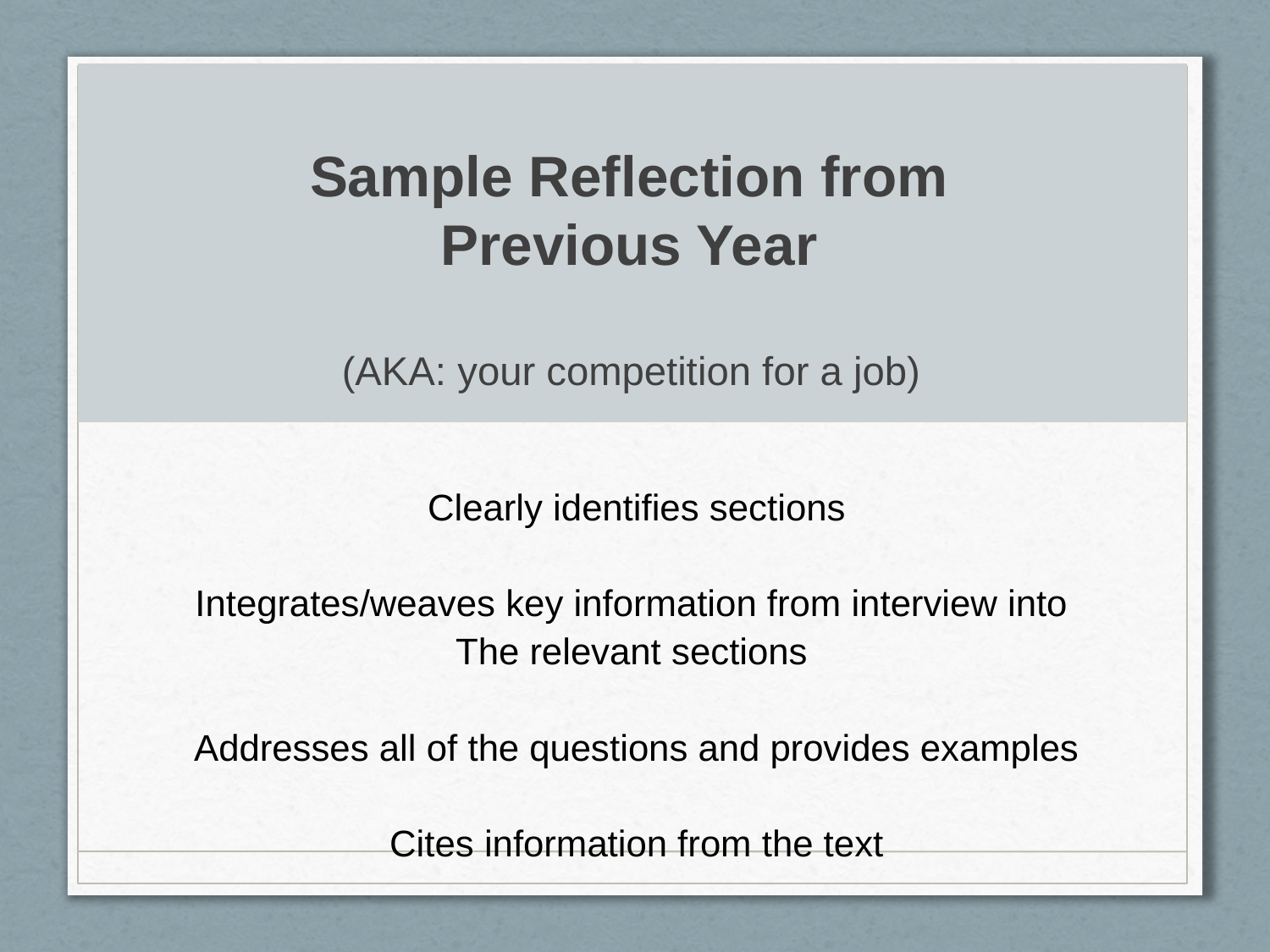

# Sample Reflection from Previous Year (AKA: your competition for a job)
Clearly identifies sections

Integrates/weaves key information from interview into
The relevant sections

Addresses all of the questions and provides examples

Cites information from the text